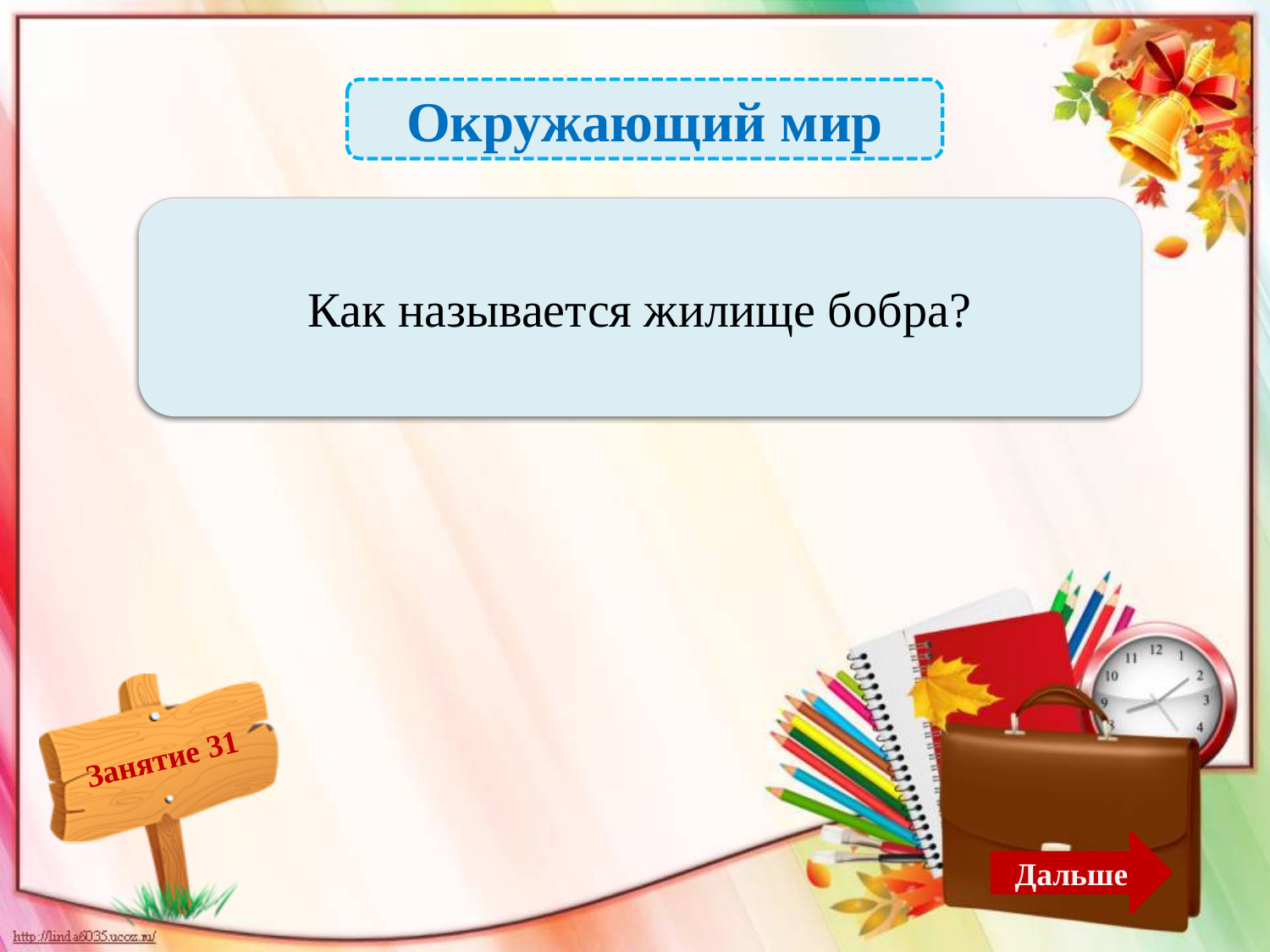

Окружающий мир
 Хатка – 2б.
Как называется жилище бобра?

Дальше